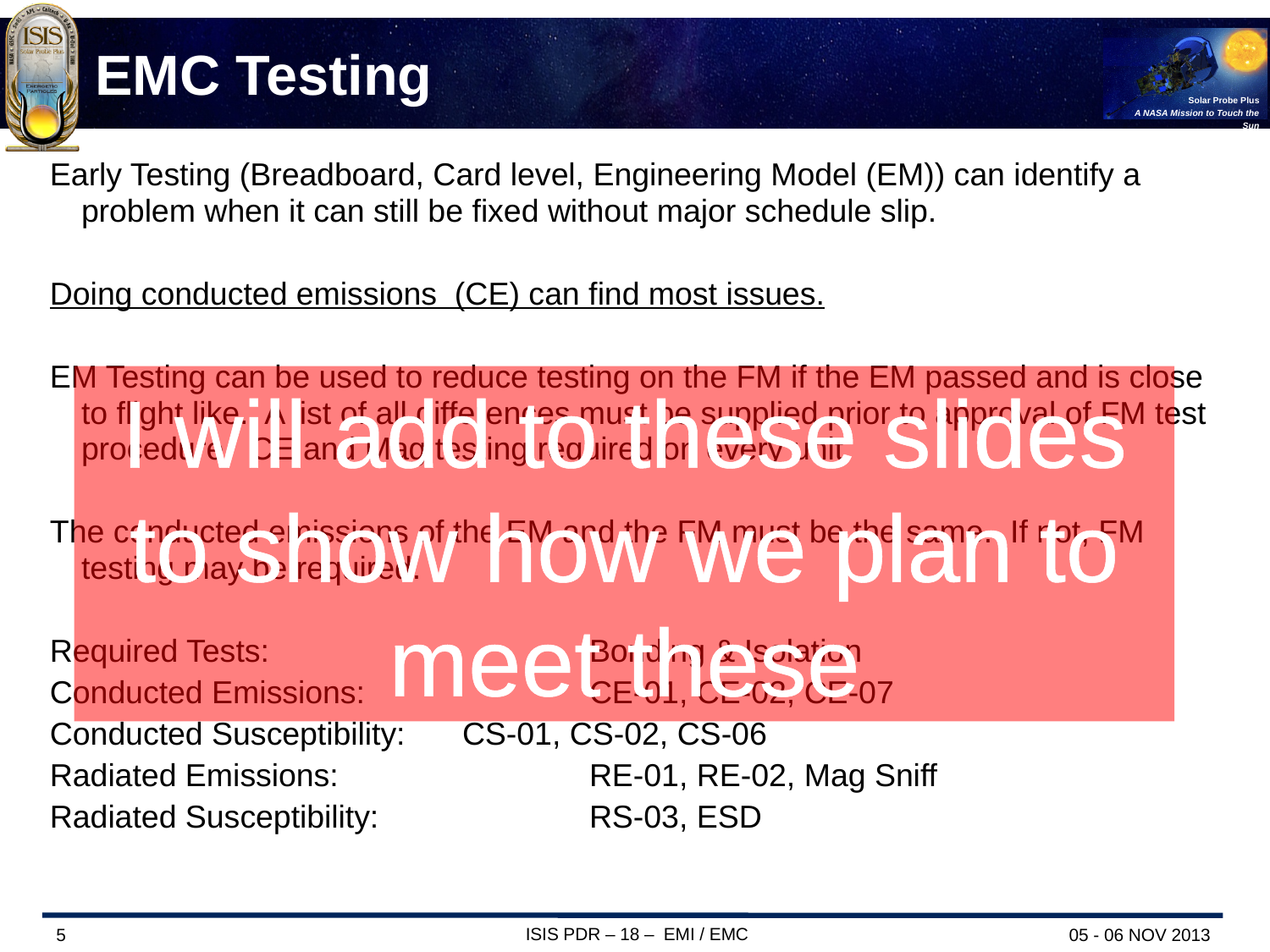

# EMC Testing
Early Testing (Breadboard, Card level, Engineering Model (EM)) can identify a problem when it can still be fixed without major schedule slip.

Doing conducted emissions  (CE) can find most issues.

EM Testing can be used to reduce testing on the FM if the EM passed and is close to flight like.  A list of all differences must be supplied prior to approval of FM test procedure.  CE and Mag testing required on every unit.

The conducted emissions of the EM and the FM must be the same.  If not, FM testing may be required.

Required Tests:			Bonding & Isolation
Conducted Emissions:		CE-01, CE-02, CE-07
Conducted Susceptibility:	CS-01, CS-02, CS-06
Radiated Emissions:		RE-01, RE-02, Mag Sniff
Radiated Susceptibility:		RS-03, ESD

I will add to these slides to show how we plan to meet these